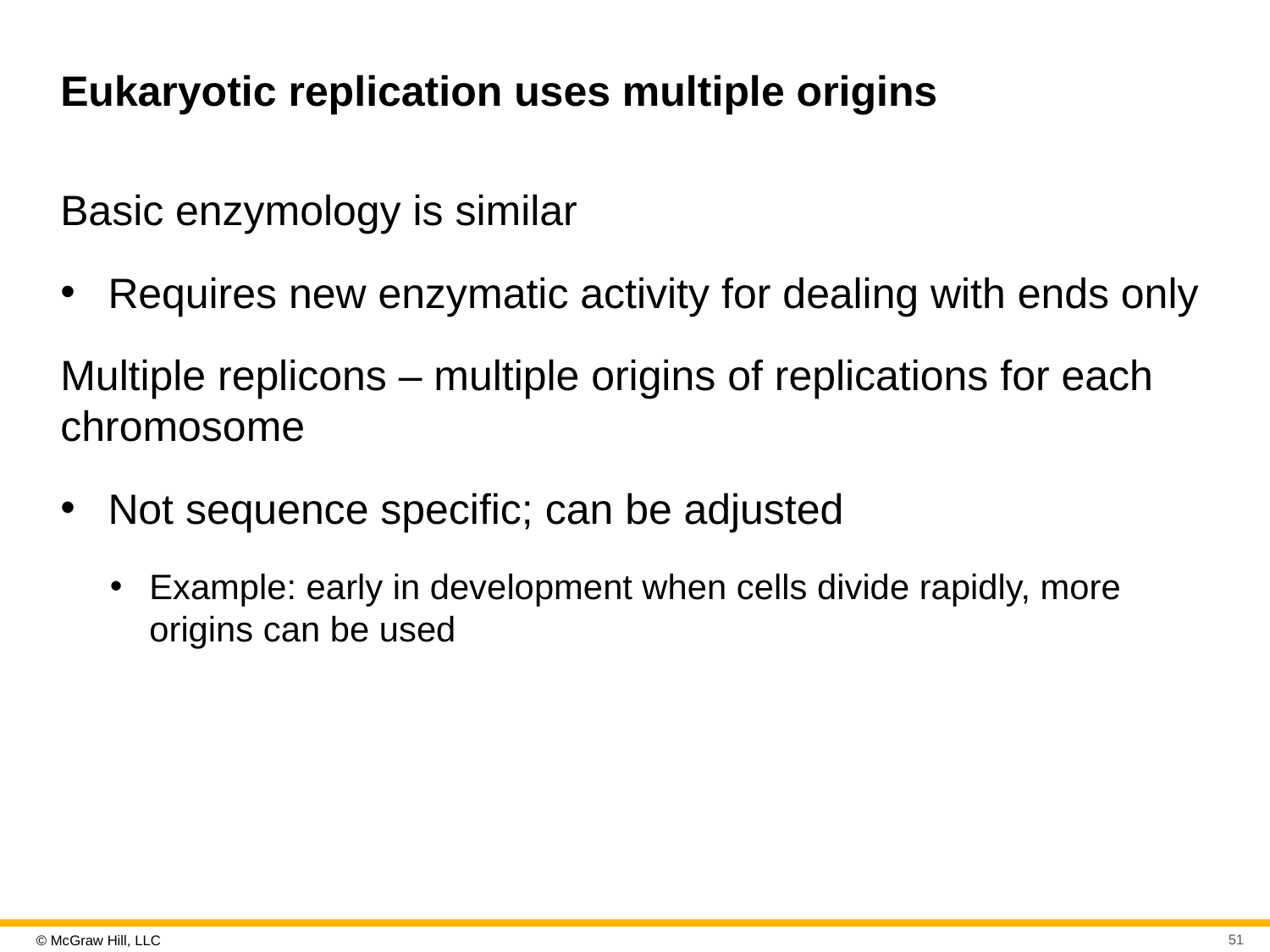

# Eukaryotic replication uses multiple origins
Basic enzymology is similar
Requires new enzymatic activity for dealing with ends only
Multiple replicons – multiple origins of replications for each chromosome
Not sequence specific; can be adjusted
Example: early in development when cells divide rapidly, more origins can be used
51